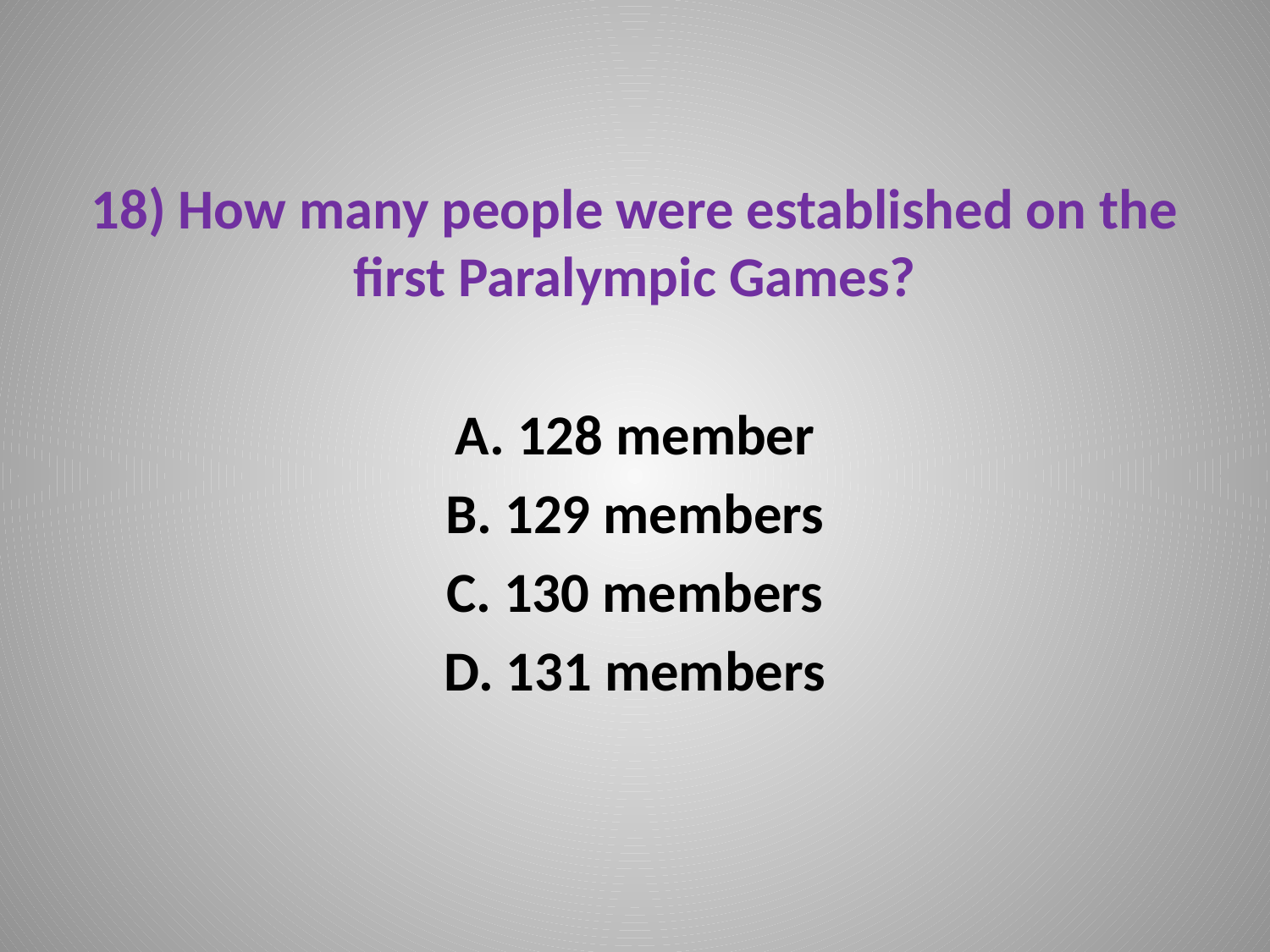

18) How many people were established on the first Paralympic Games?

A. 128 member
B. 129 members
C. 130 members
D. 131 members